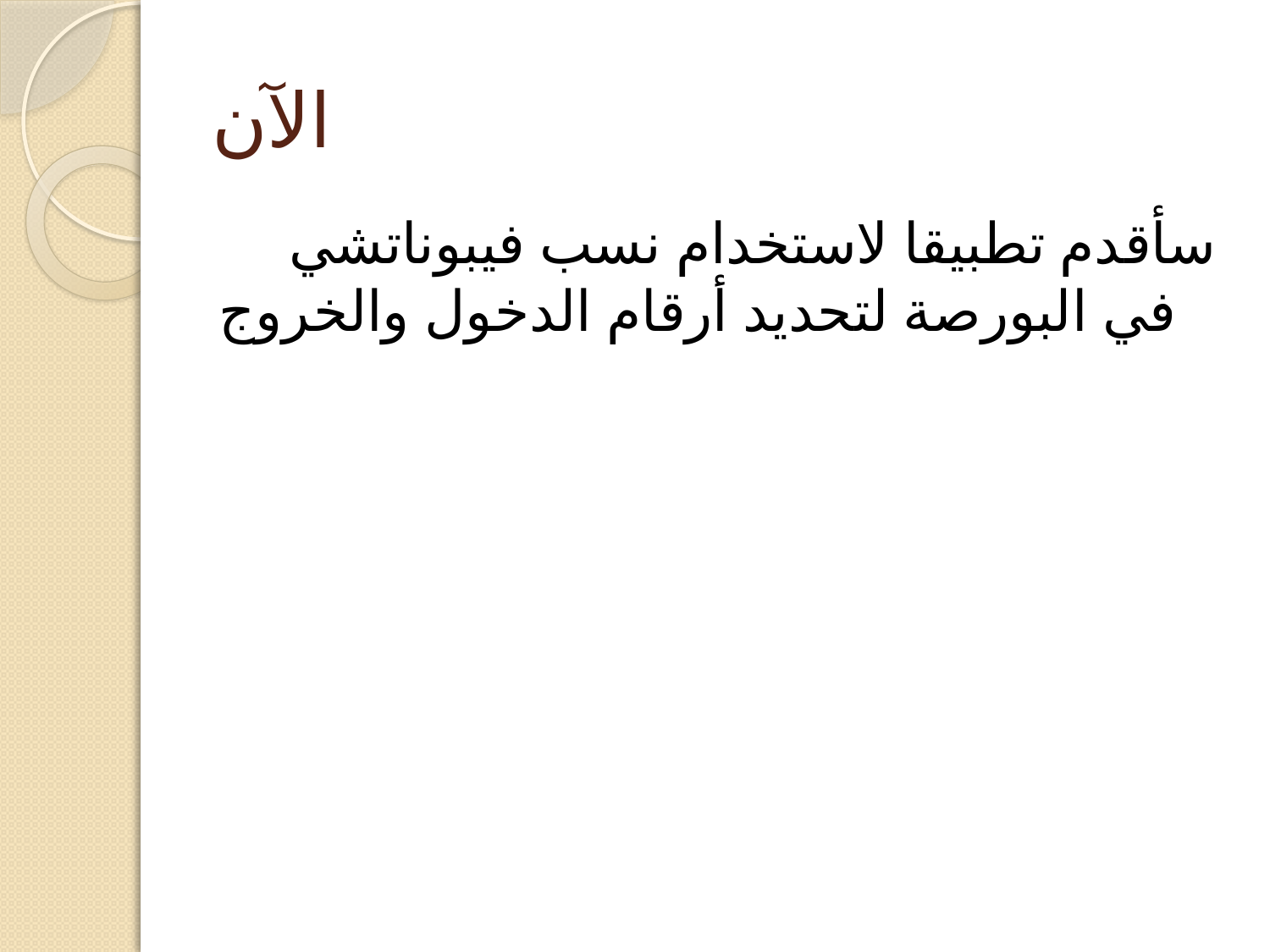

# الآن
سأقدم تطبيقا لاستخدام نسب فيبوناتشي في البورصة لتحديد أرقام الدخول والخروج